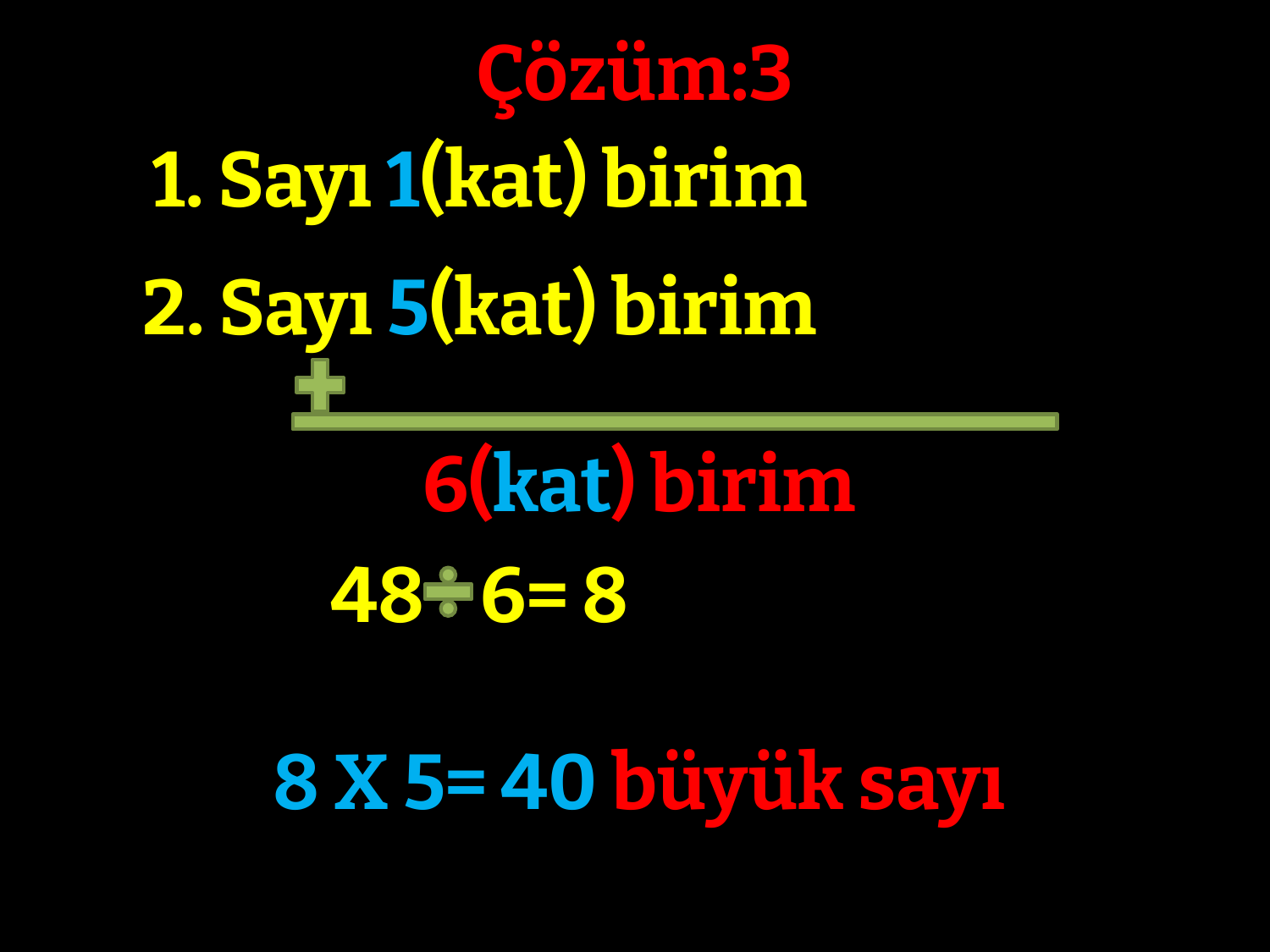

Çözüm:3
#
1. Sayı 1(kat) birim
2. Sayı 5(kat) birim

 6(kat) birim
48    6= 8

8 X 5= 40 büyük sayı